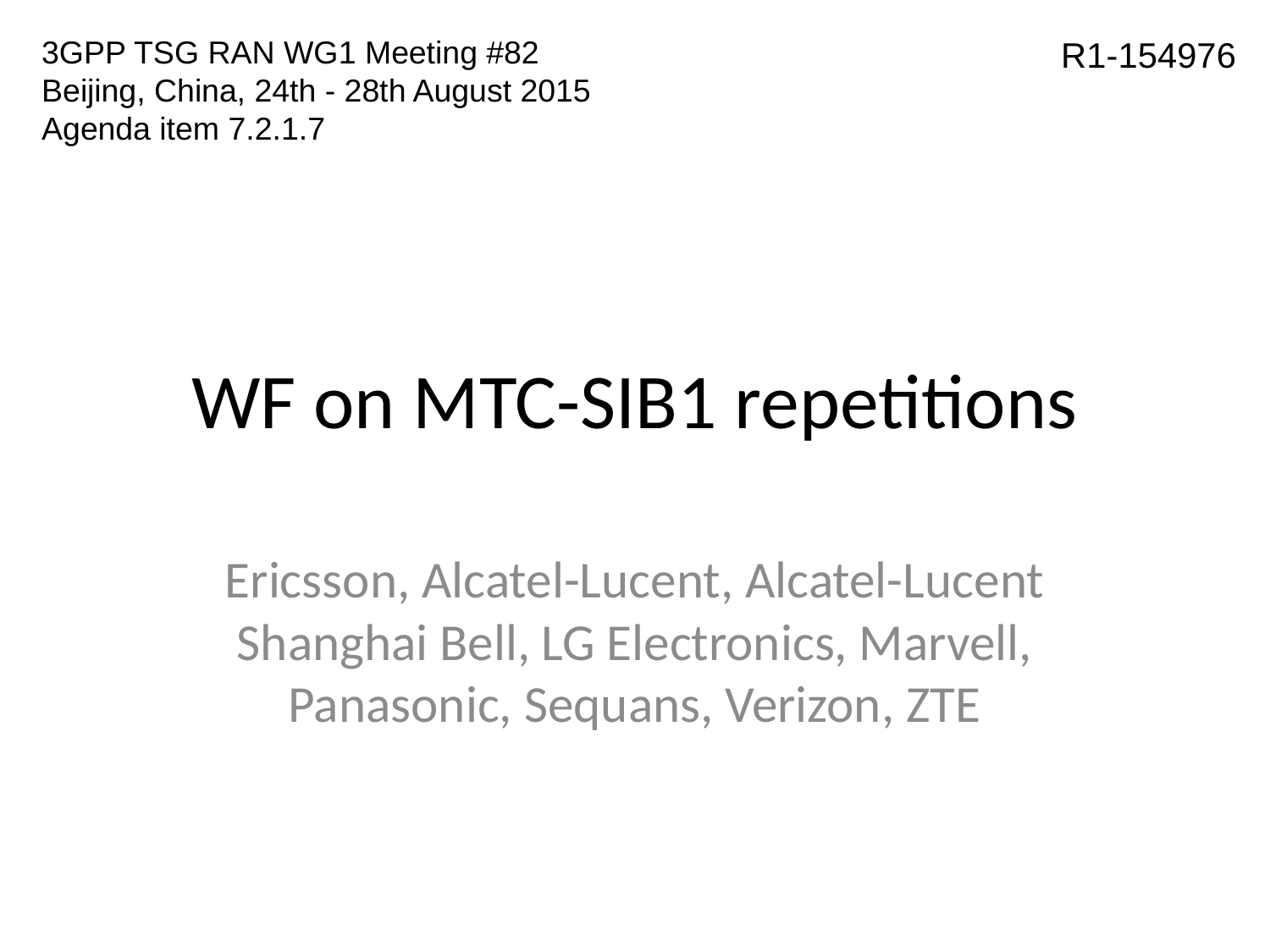

3GPP TSG RAN WG1 Meeting #82
Beijing, China, 24th - 28th August 2015
Agenda item 7.2.1.7
R1-154976
# WF on MTC-SIB1 repetitions
Ericsson, Alcatel-Lucent, Alcatel-Lucent Shanghai Bell, LG Electronics, Marvell, Panasonic, Sequans, Verizon, ZTE